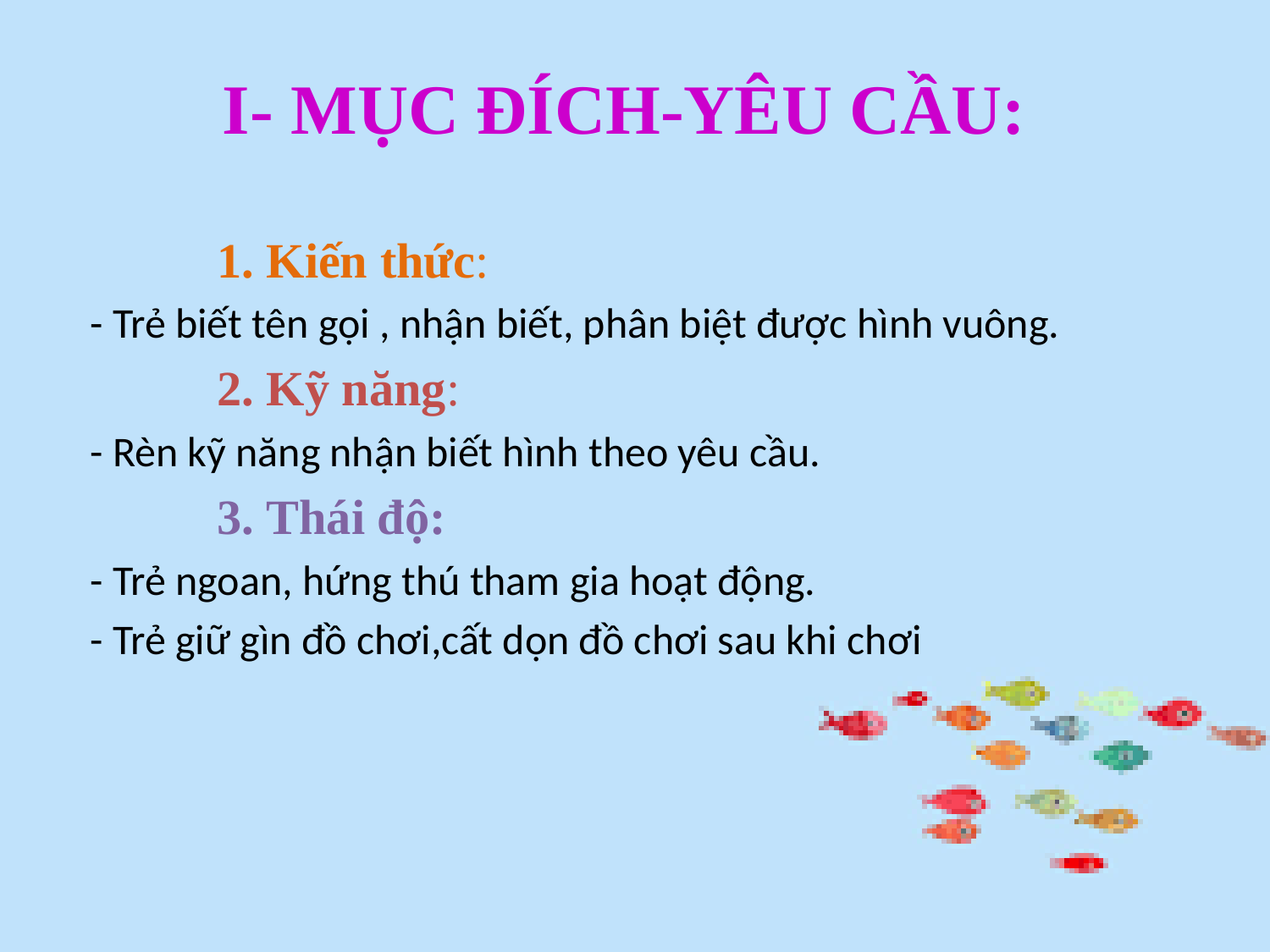

# I- MỤC ĐÍCH-YÊU CẦU:
1. Kiến thức:
- Trẻ biết tên gọi , nhận biết, phân biệt được hình vuông.
2. Kỹ năng:
- Rèn kỹ năng nhận biết hình theo yêu cầu.
3. Thái độ:
- Trẻ ngoan, hứng thú tham gia hoạt động.
- Trẻ giữ gìn đồ chơi,cất dọn đồ chơi sau khi chơi